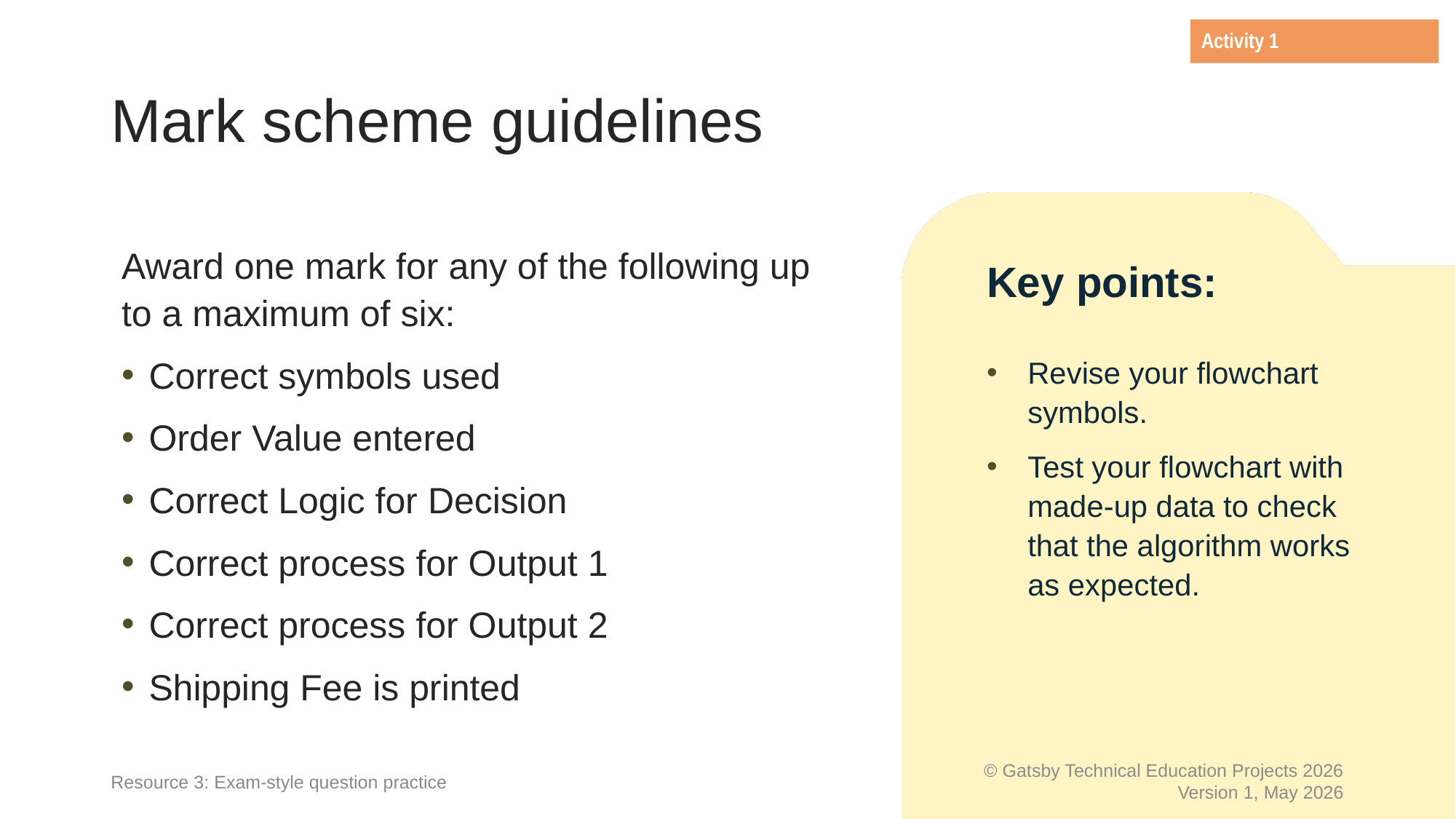

Activity 1
# Mark scheme guidelines
Award one mark for any of the following up to a maximum of six:
Correct symbols used
Order Value entered
Correct Logic for Decision
Correct process for Output 1
Correct process for Output 2
Shipping Fee is printed
Key points:
Revise your flowchart symbols.
Test your flowchart with made-up data to check that the algorithm works as expected.
Resource 3: Exam-style question practice